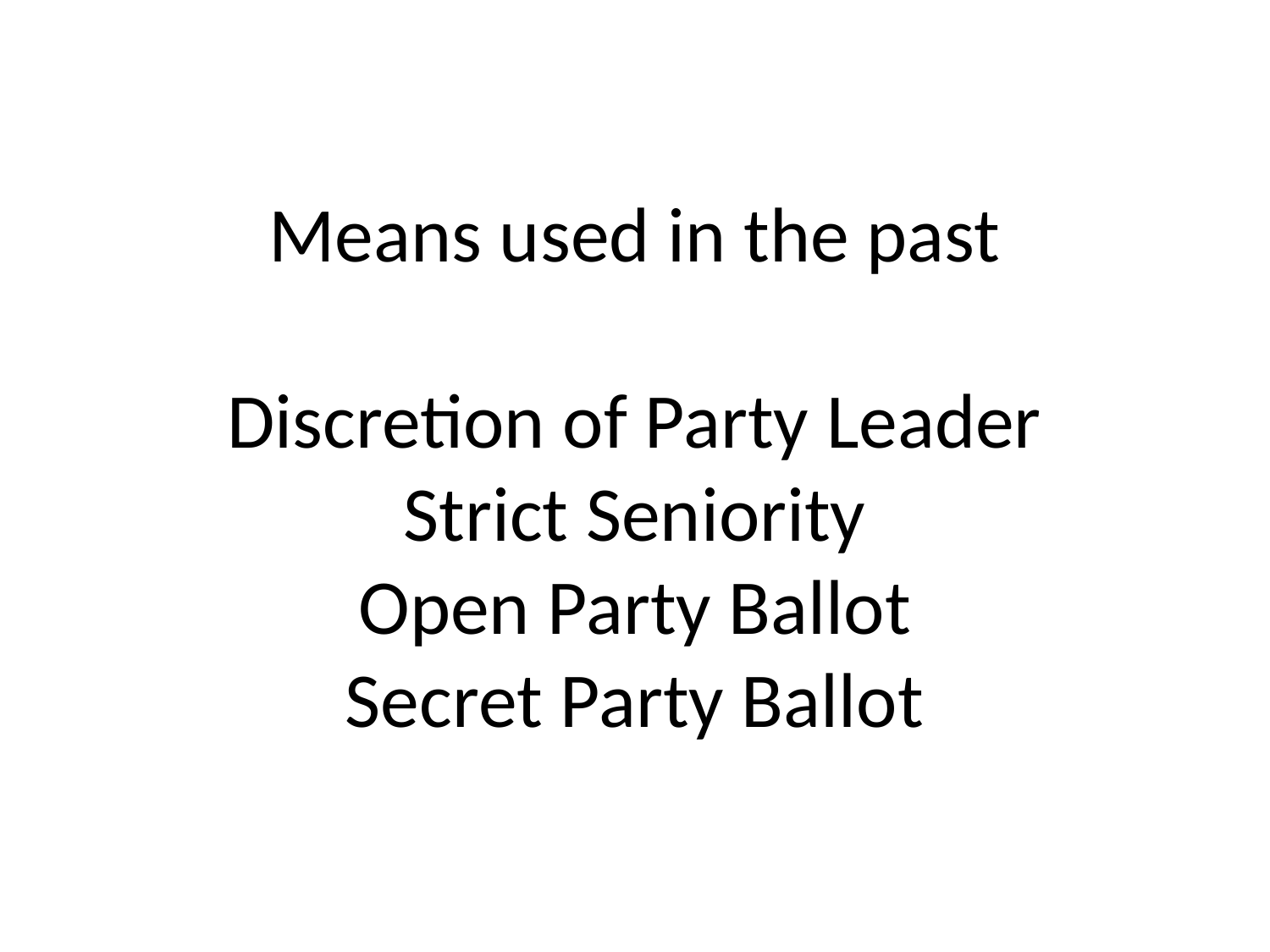

# Means used in the past Discretion of Party Leader Strict Seniority Open Party Ballot Secret Party Ballot